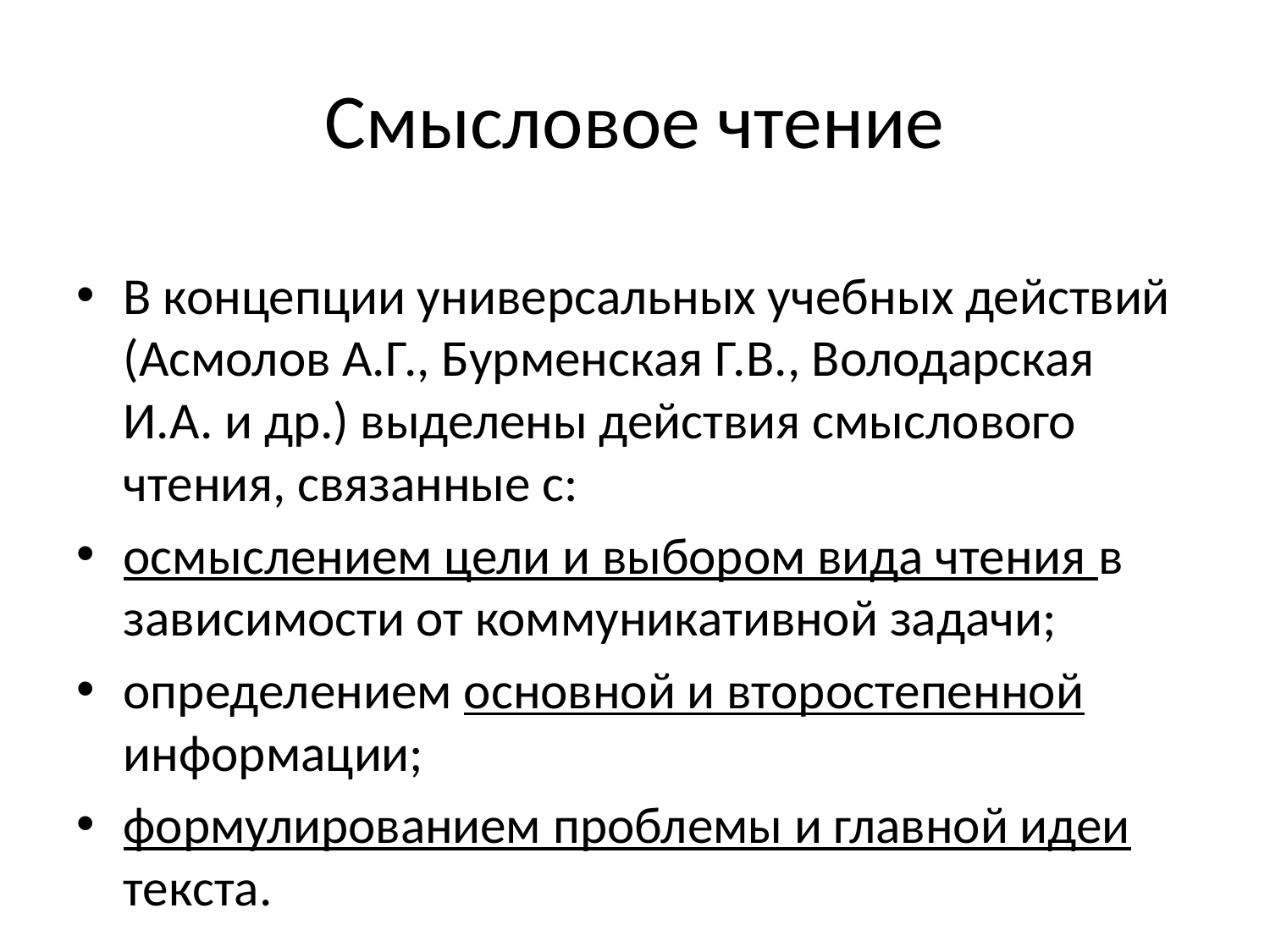

# Смысловое чтение
В концепции универсальных учебных действий (Асмолов А.Г., Бурменская Г.В., Володарская И.А. и др.) выделены действия смыслового чтения, связанные с:
осмыслением цели и выбором вида чтения в зависимости от коммуникативной задачи;
определением основной и второстепенной информации;
формулированием проблемы и главной идеи текста.